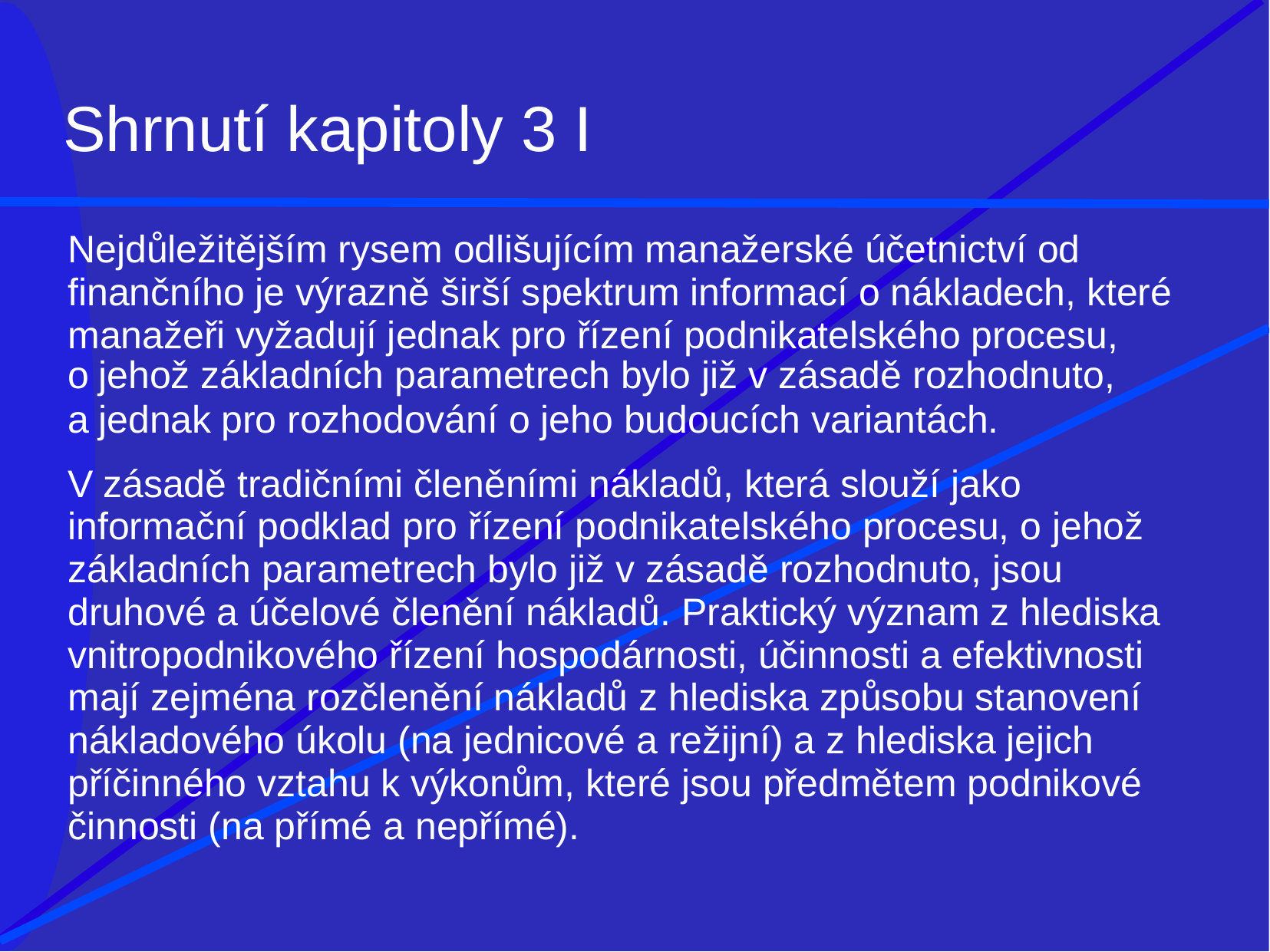

# Shrnutí kapitoly 3 I
Nejdůležitějším rysem odlišujícím manažerské účetnictví od finančního je výrazně širší spektrum informací o nákladech, které manažeři vyžadují jednak pro řízení podnikatelského procesu,
o jehož základních parametrech bylo již v zásadě rozhodnuto,
a jednak pro rozhodování o jeho budoucích variantách.
V zásadě tradičními členěními nákladů, která slouží jako informační podklad pro řízení podnikatelského procesu, o jehož základních parametrech bylo již v zásadě rozhodnuto, jsou druhové a účelové členění nákladů. Praktický význam z hlediska vnitropodnikového řízení hospodárnosti, účinnosti a efektivnosti mají zejména rozčlenění nákladů z hlediska způsobu stanovení nákladového úkolu (na jednicové a režijní) a z hlediska jejich příčinného vztahu k výkonům, které jsou předmětem podnikové činnosti (na přímé a nepřímé).